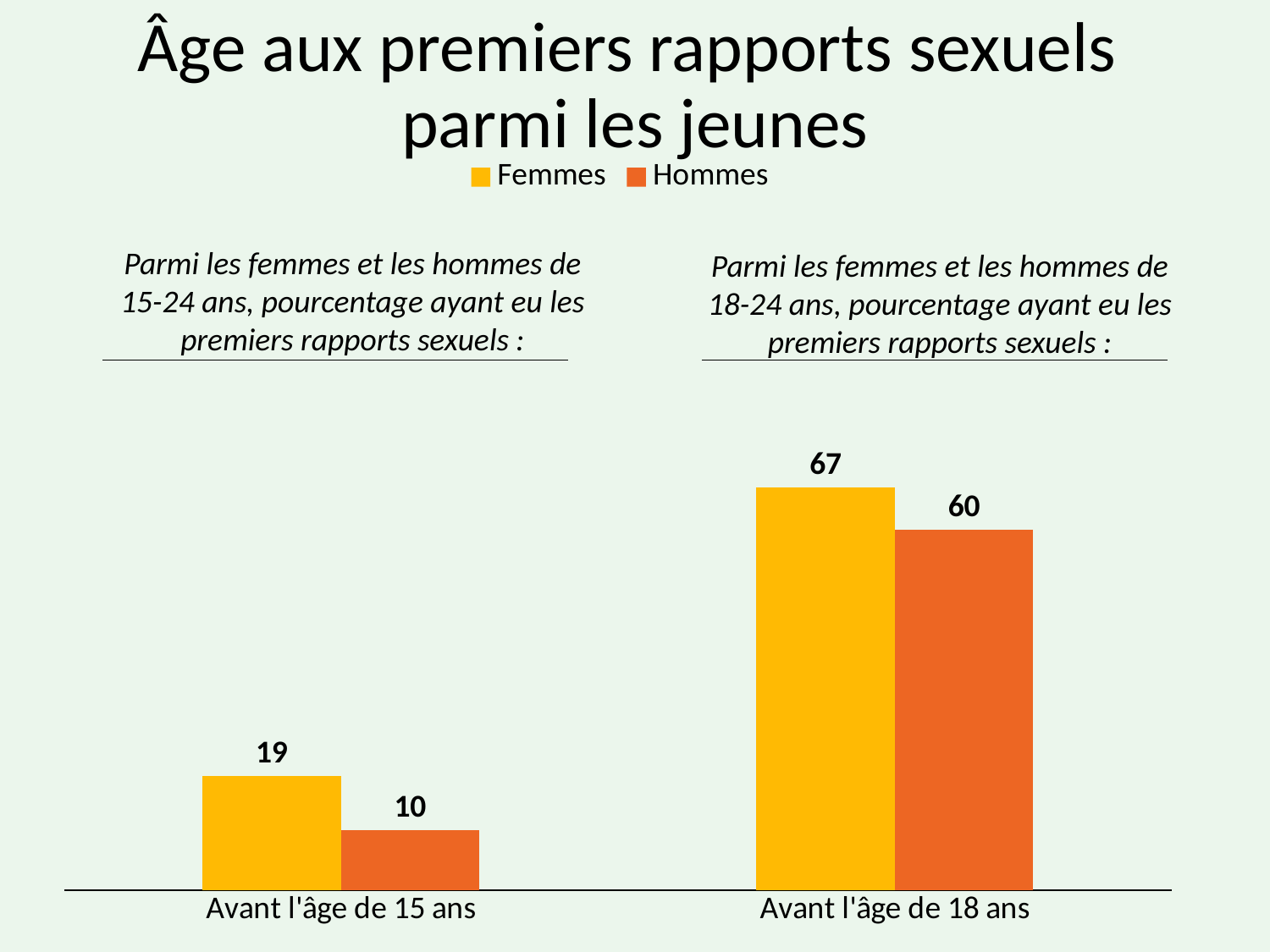

# Âge aux premiers rapports sexuels parmi les jeunes

### Chart

| Category | Femmes | Hommes |
|---|---|---|
| Avant l'âge de 15 ans | 19.0 | 10.0 |
| Avant l'âge de 18 ans | 67.0 | 60.0 |
Parmi les femmes et les hommes de 15-24 ans, pourcentage ayant eu les premiers rapports sexuels :
Parmi les femmes et les hommes de 18-24 ans, pourcentage ayant eu les premiers rapports sexuels :